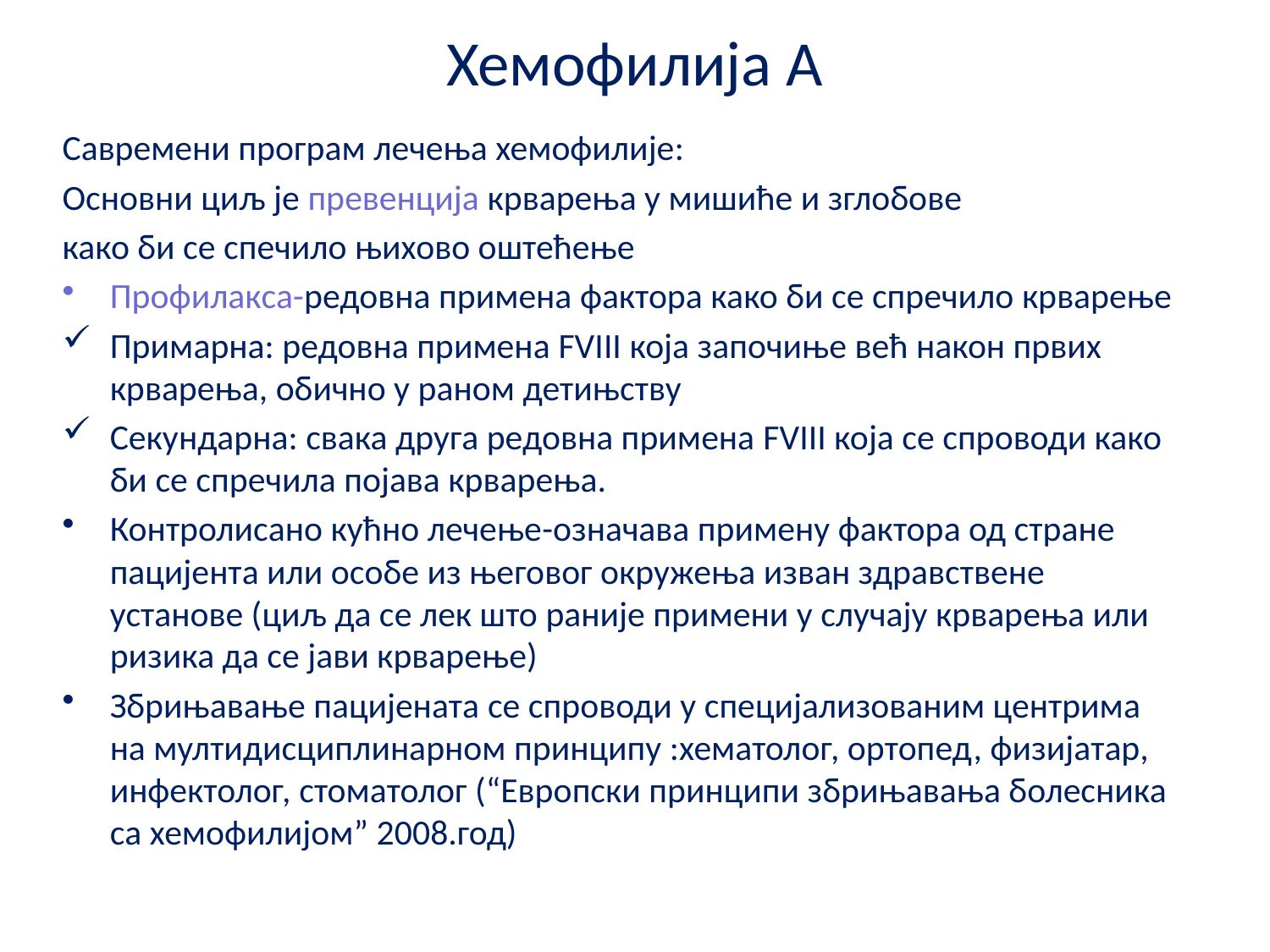

Хемофилија А
Савремени програм лечења хемофилије:
Основни циљ је превенција крварења у мишиће и зглобове
како би се спечило њихово оштећење
Профилакса-редовна примена фактора како би се спречило крварење
Примарна: редовна примена FVIII која започиње већ након првих крварења, обично у раном детињству
Секундарна: свака друга редовна примена FVIII која се спроводи како би се спречила појава крварења.
Контролисано кућно лечење-означава примену фактора од стране пацијента или особе из његовог окружења изван здравствене установе (циљ да се лек што раније примени у случају крварења или ризика да се јави крварење)
Збрињавање пацијената се спроводи у специјализованим центрима на мултидисциплинарном принципу :хематолог, ортопед, физијатар, инфектолог, стоматолог (“Европски принципи збрињавања болесника са хемофилијом” 2008.год)